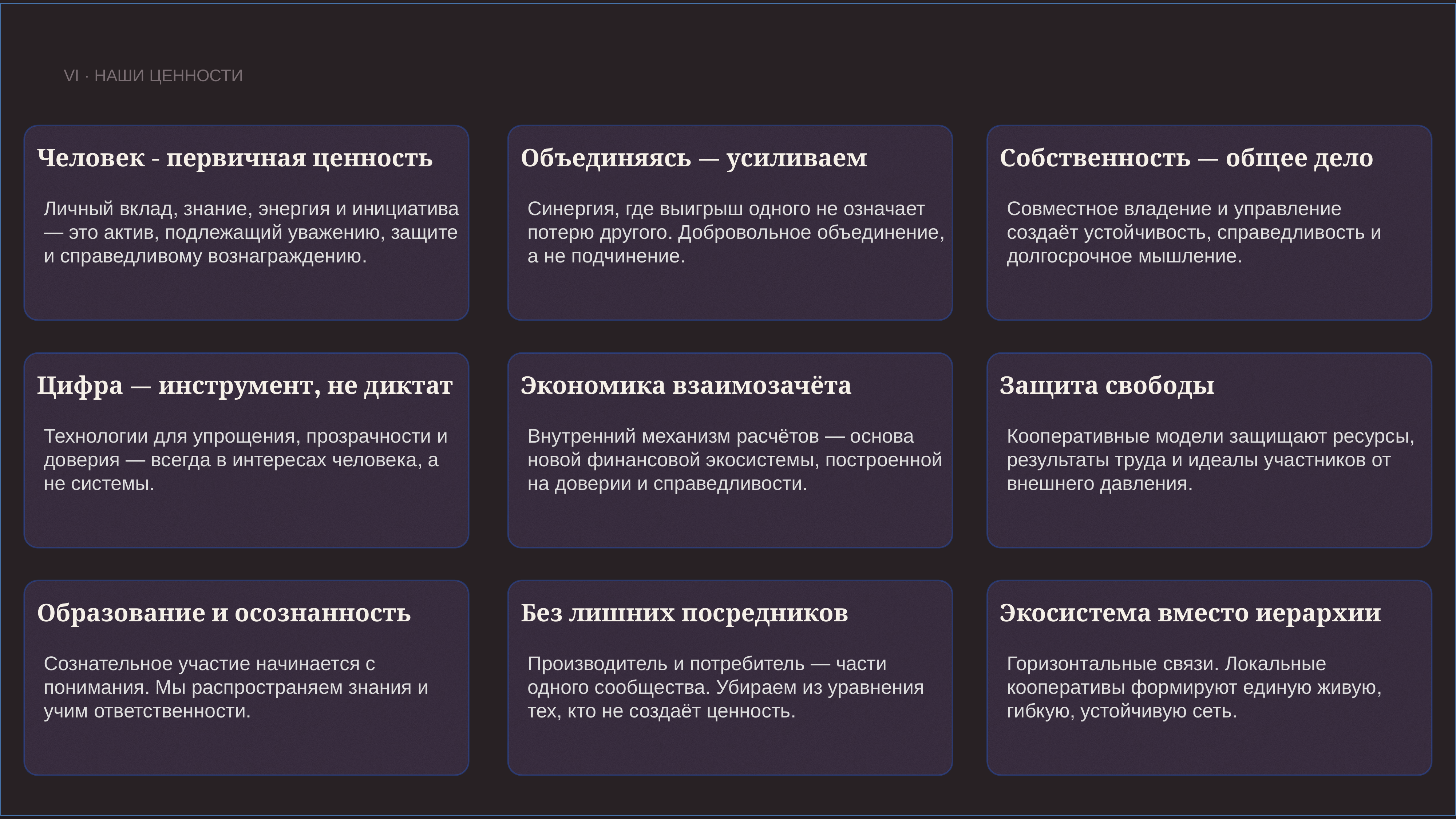

VI · НАШИ ЦЕННОСТИ

Человек - первичная ценность
Объединяясь — усиливаем
Собственность — общее дело
Личный вклад, знание, энергия и инициатива — это актив, подлежащий уважению, защите и справедливому вознаграждению.
Синергия, где выигрыш одного не означает потерю другого. Добровольное объединение, а не подчинение.
Совместное владение и управление создаёт устойчивость, справедливость и долгосрочное мышление.

Цифра — инструмент, не диктат
Экономика взаимозачёта
Защита свободы
Технологии для упрощения, прозрачности и доверия — всегда в интересах человека, а не системы.
Внутренний механизм расчётов — основа новой финансовой экосистемы, построенной на доверии и справедливости.
Кооперативные модели защищают ресурсы, результаты труда и идеалы участников от внешнего давления.

Образование и осознанность
Без лишних посредников
Экосистема вместо иерархии
Сознательное участие начинается с понимания. Мы распространяем знания и учим ответственности.
Производитель и потребитель — части одного сообщества. Убираем из уравнения тех, кто не создаёт ценность.
Горизонтальные связи. Локальные кооперативы формируют единую живую, гибкую, устойчивую сеть.